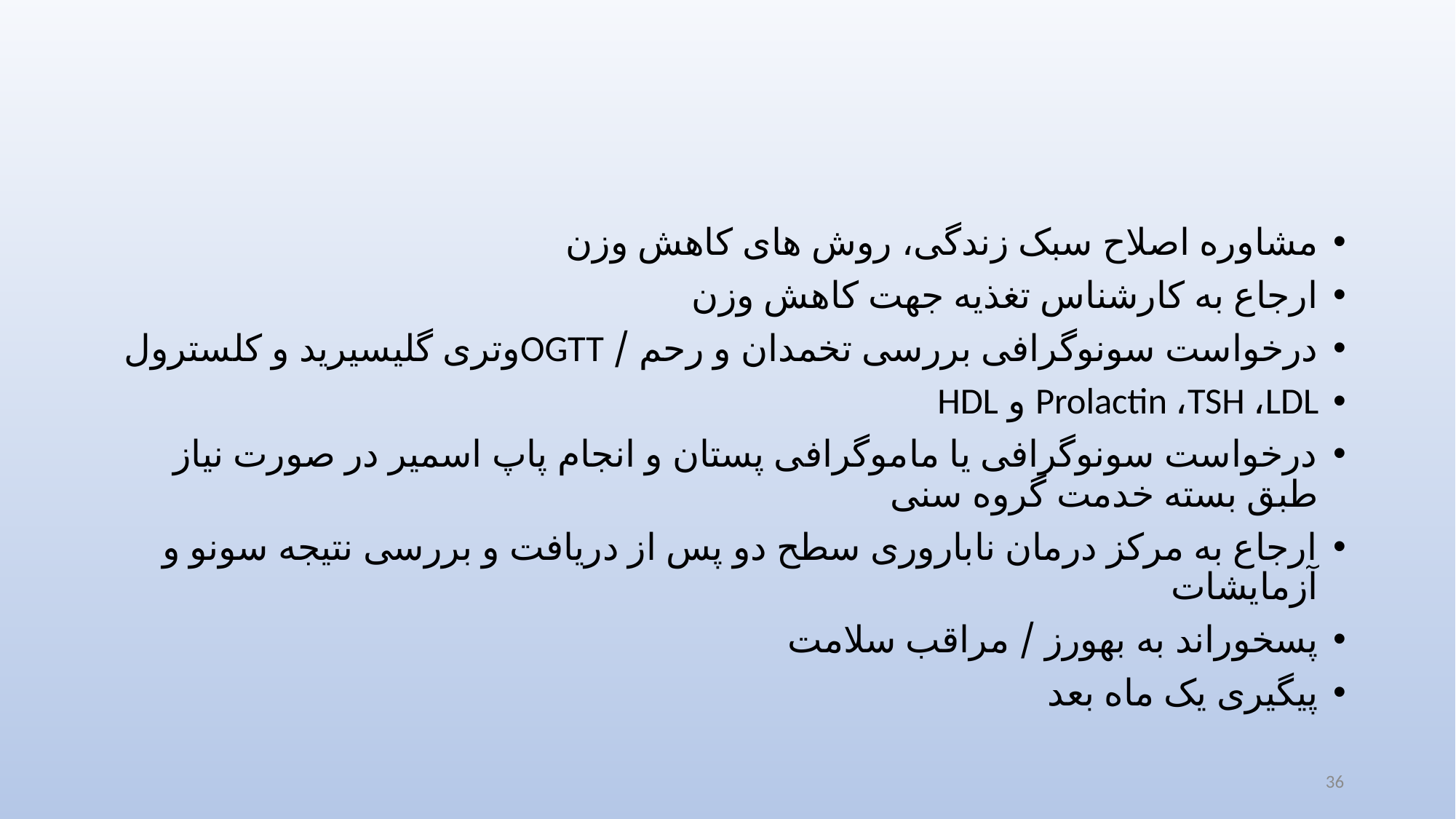

#
مشاوره اصلاح سبک زندگی، روش های کاهش وزن
ارجاع به کارشناس تغذیه جهت کاهش وزن
درخواست سونوگرافی بررسی تخمدان و رحم / OGTTوتری گلیسیرید و کلسترول
Prolactin ،TSH ،LDL و HDL
درخواست سونوگرافی یا ماموگرافی پستان و انجام پاپ اسمیر در صورت نیاز طبق بسته خدمت گروه سنی
ارجاع به مرکز درمان ناباروری سطح دو پس از دریافت و بررسی نتیجه سونو و آزمایشات
پسخوراند به بهورز / مراقب سلامت
پیگیری یک ماه بعد
36